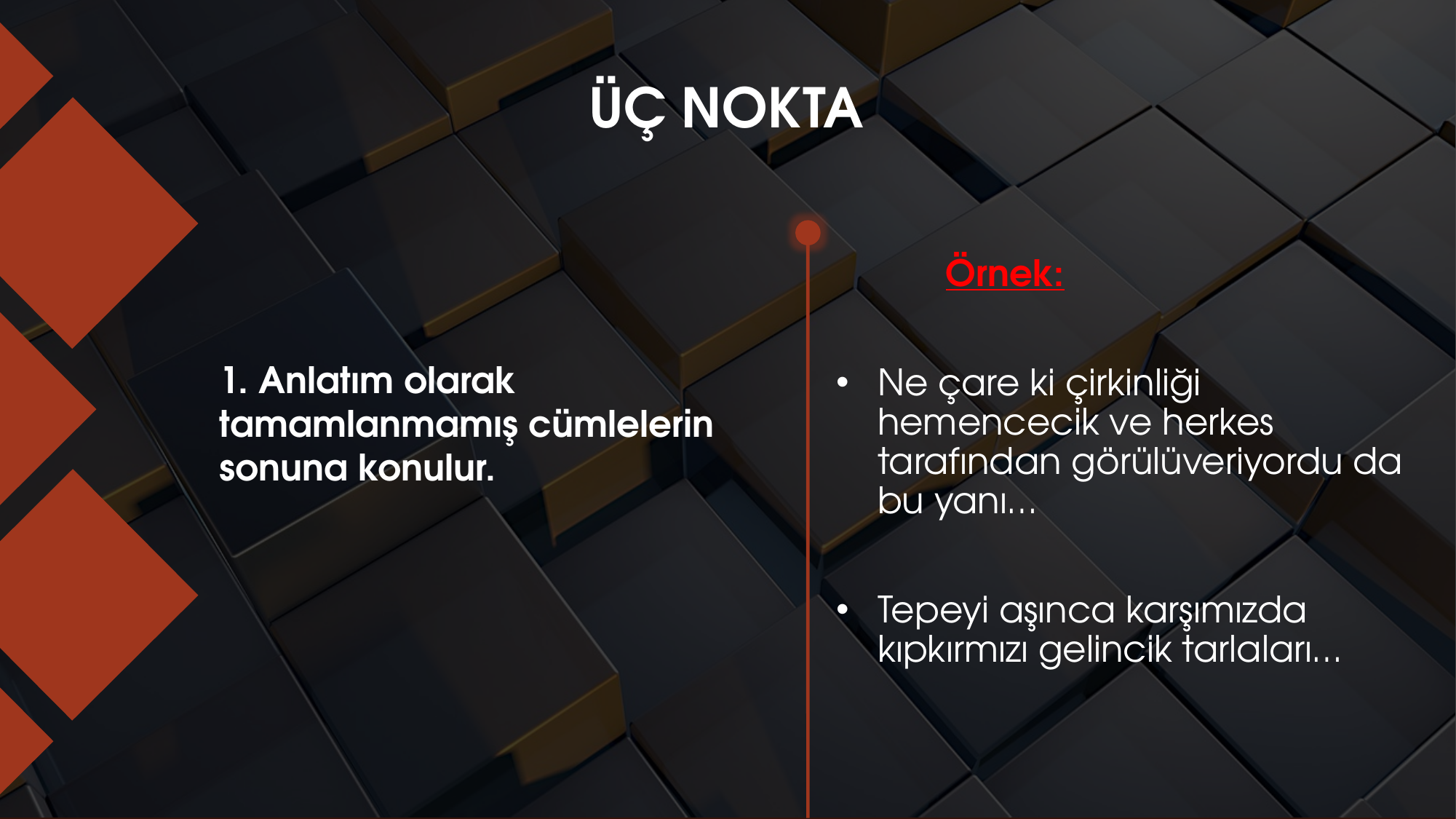

# ÜÇ NOKTA

	Örnek:

Ne çare ki çirkinliği hemencecik ve herkes tarafından görülüveri­yordu da bu yanı…

Tepeyi aşınca karşımızda kıpkırmızı gelincik tarlaları…

1. Anlatım olarak tamamlanmamış cümlelerin sonuna konulur.